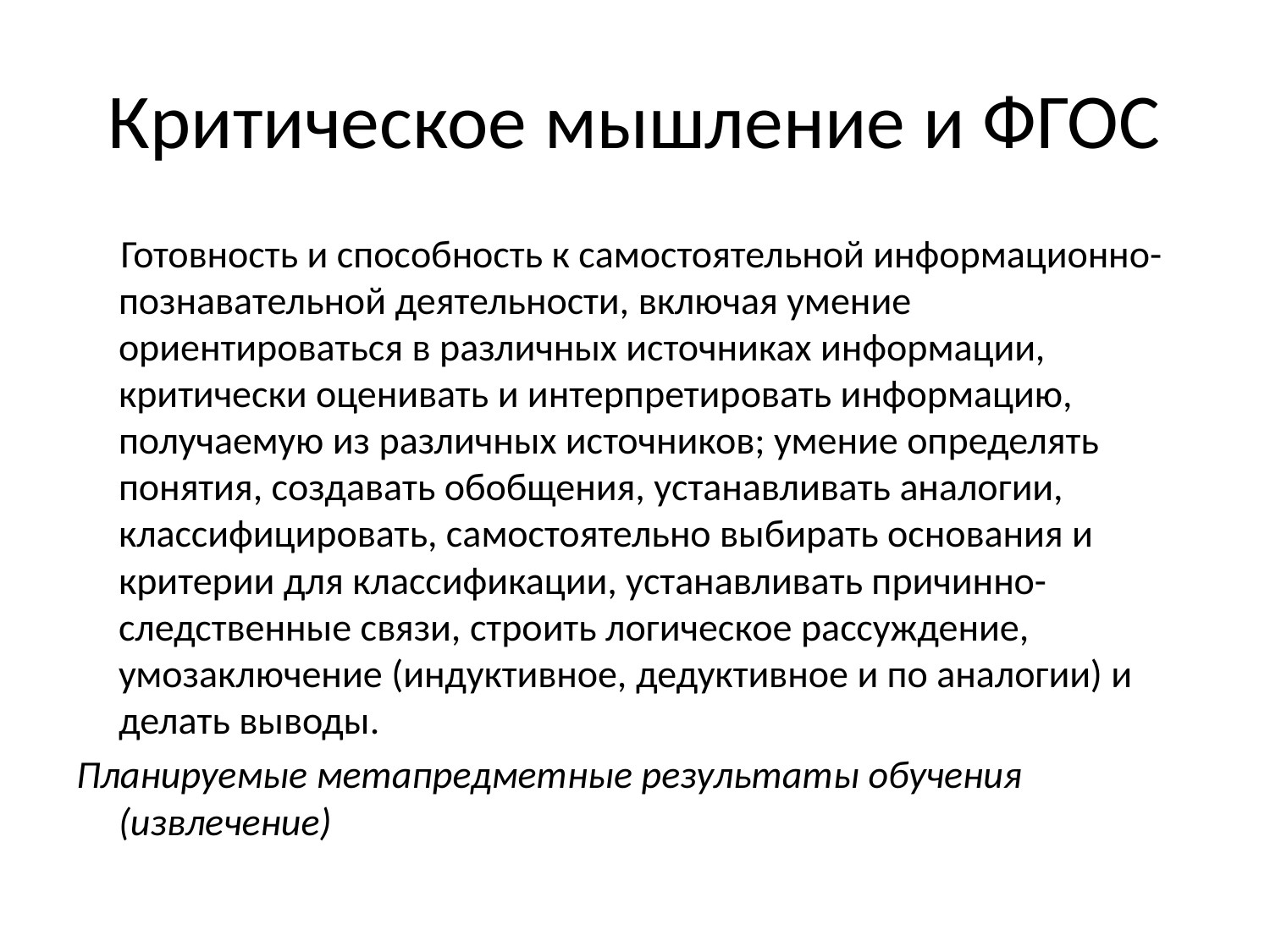

# Критическое мышление и ФГОС
     Готовность и способность к самостоятельной информационно-познавательной деятельности, включая умение ориентироваться в различных источниках информации, критически оценивать и интерпретировать информацию, получаемую из различных источников; умение определять понятия, создавать обобщения, устанавливать аналогии, классифицировать, самостоятельно выбирать основания и критерии для классификации, устанавливать причинно-следственные связи, строить логическое рассуждение, умозаключение (индуктивное, дедуктивное и по аналогии) и делать выводы.
Планируемые метапредметные результаты обучения (извлечение)